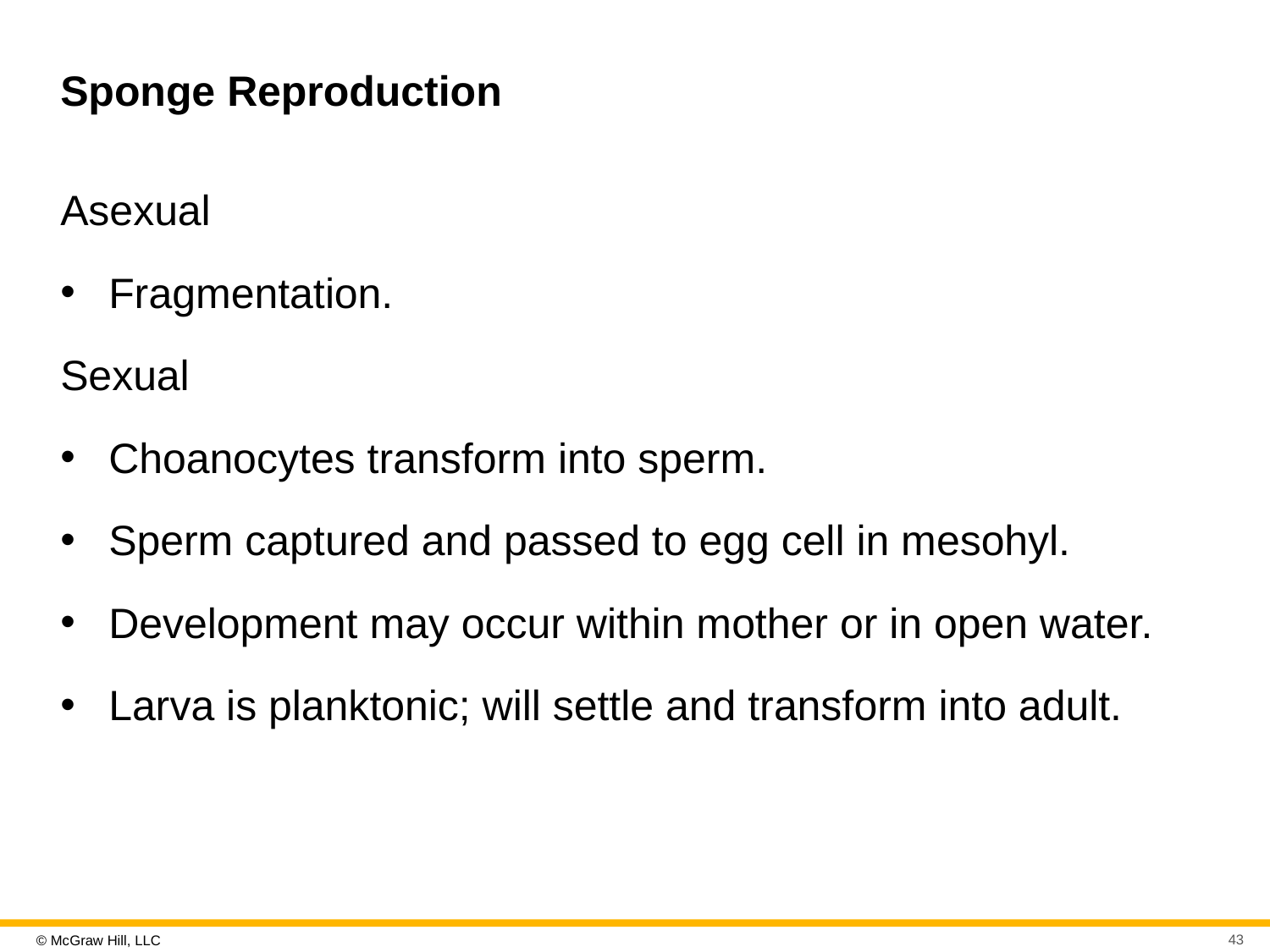

# Sponge Reproduction
Asexual
Fragmentation.
Sexual
Choanocytes transform into sperm.
Sperm captured and passed to egg cell in mesohyl.
Development may occur within mother or in open water.
Larva is planktonic; will settle and transform into adult.
43